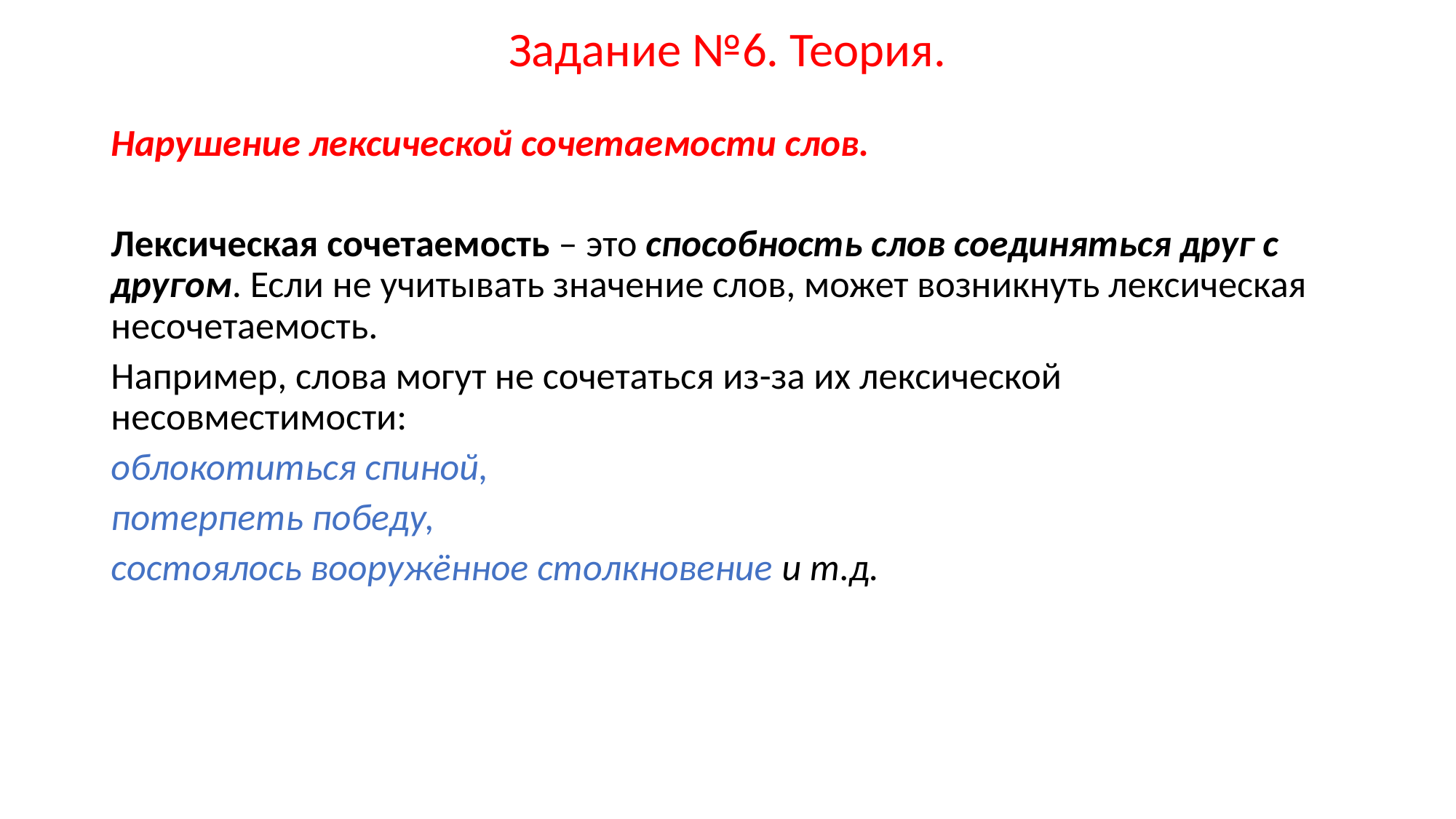

# Задание №6. Теория.
Нарушение лексической сочетаемости слов.

Лексическая сочетаемость – это способность слов соединяться друг с другом. Если не учитывать значение слов, может возникнуть лексическая несочетаемость.
Например, слова могут не сочетаться из-за их лексической несовместимости:
облокотиться спиной,
потерпеть победу,
состоялось вооружённое столкновение и т.д.